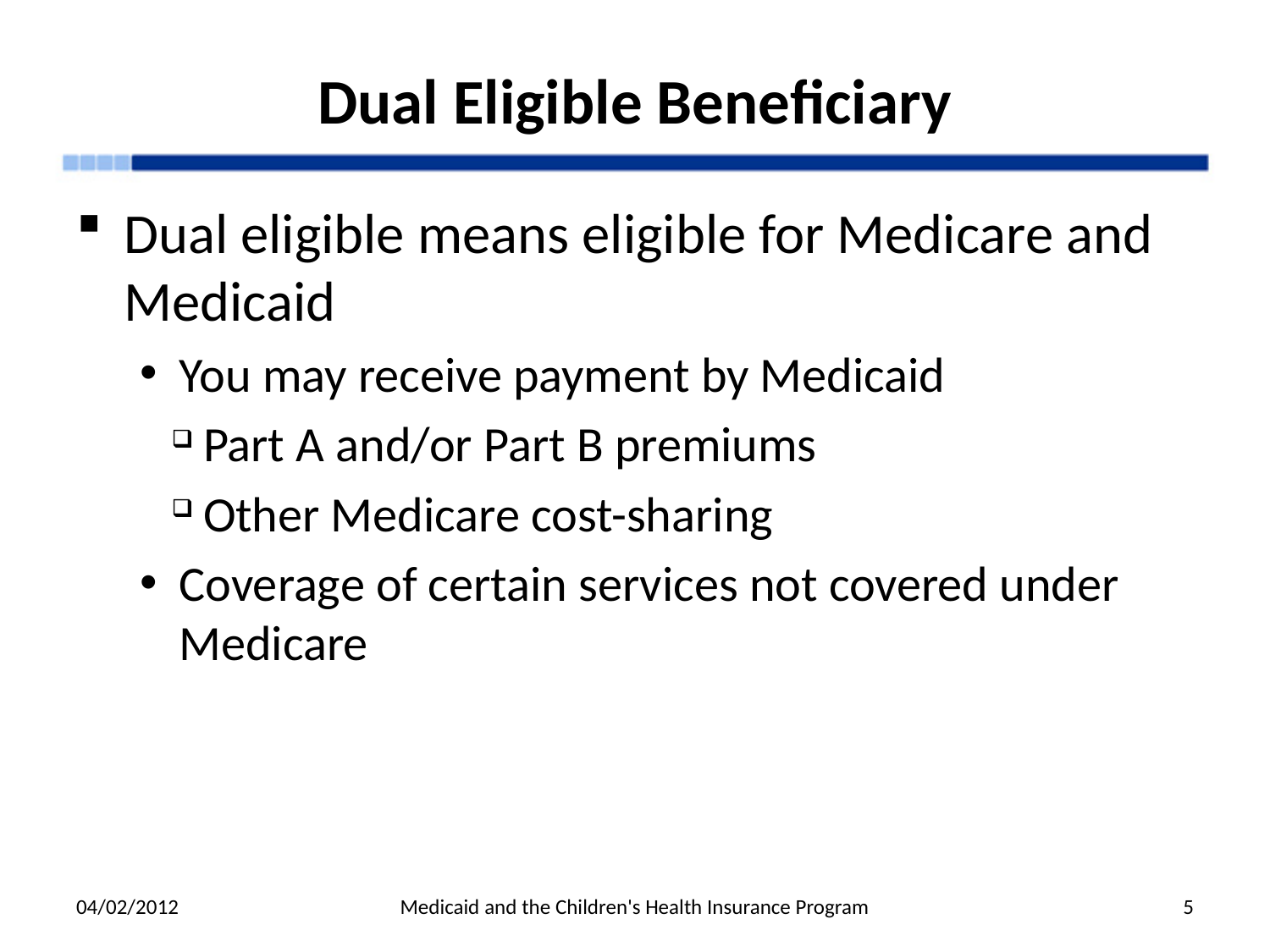

# Dual Eligible Beneficiary
Dual eligible means eligible for Medicare and Medicaid
You may receive payment by Medicaid
Part A and/or Part B premiums
Other Medicare cost-sharing
Coverage of certain services not covered under Medicare

04/02/2012
Medicaid and the Children's Health Insurance Program
5